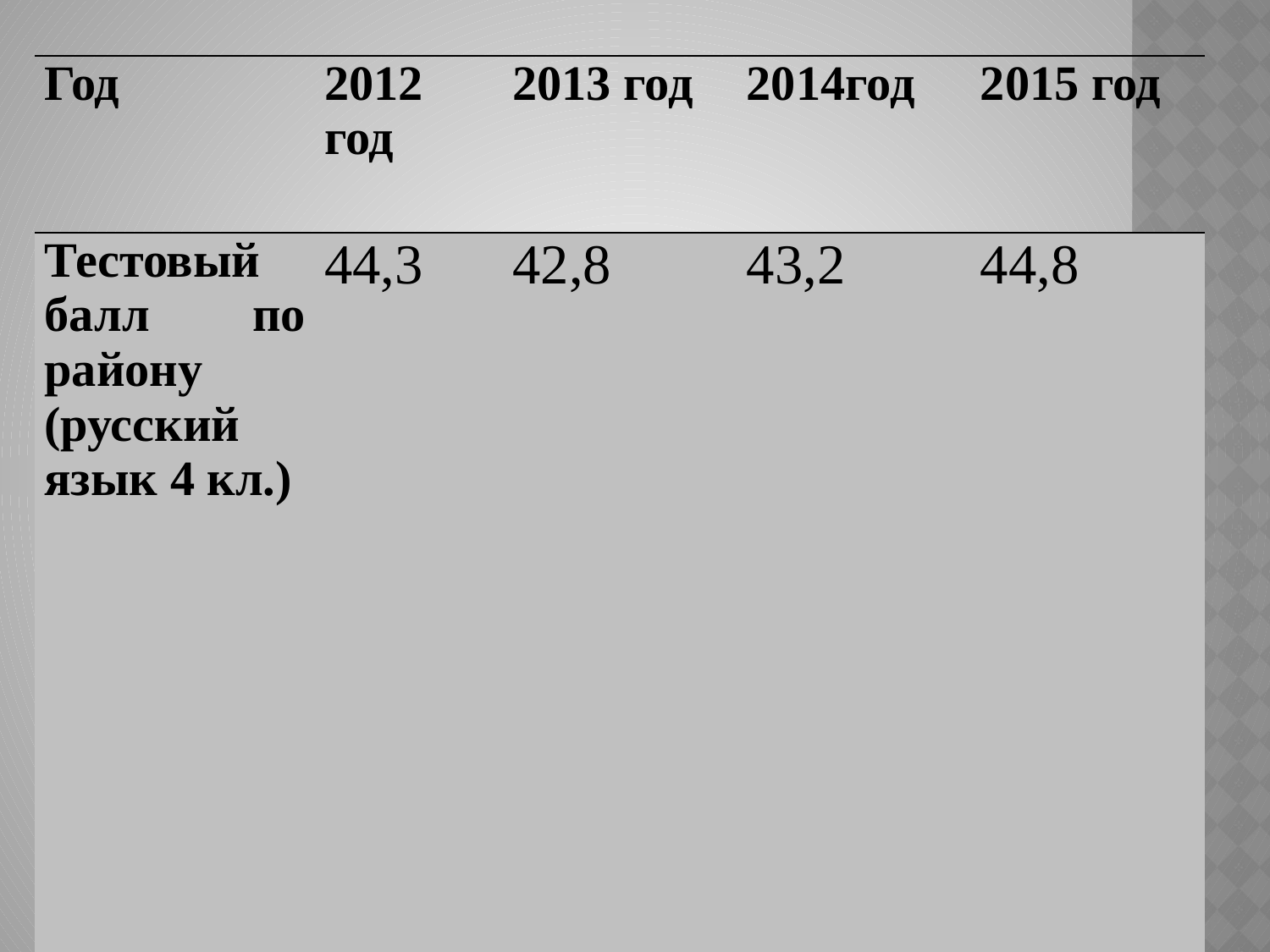

| Год | 2012 год | 2013 год | 2014год | 2015 год |
| --- | --- | --- | --- | --- |
| Тестовый балл по району (русский язык 4 кл.) | 44,3 | 42,8 | 43,2 | 44,8 |